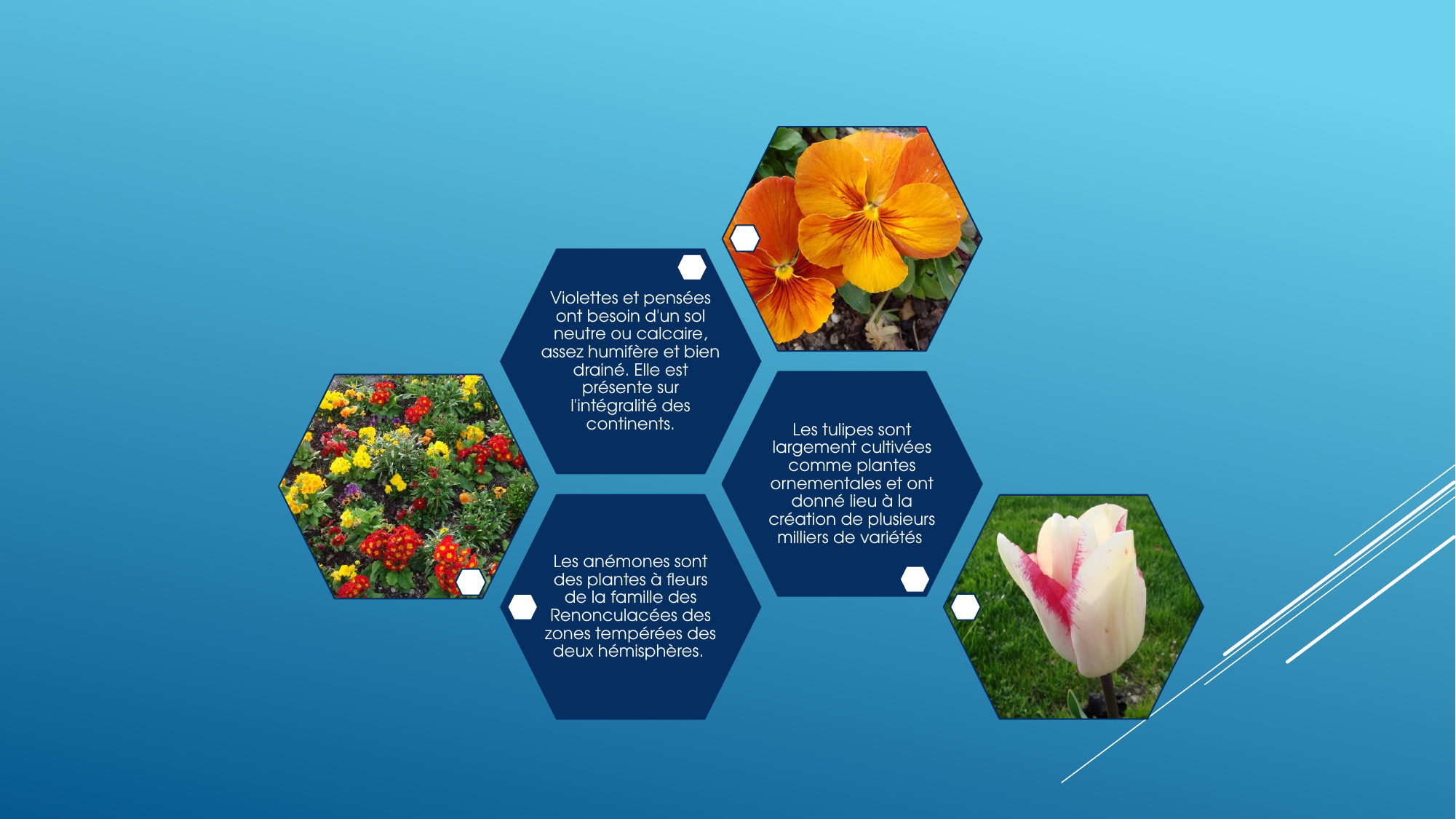

Les anémones sont des plantes à fleurs de la famille des Renonculacées des zones tempérées des deux hémisphères.
Les tulipes sont largement cultivées comme plantes ornementales et ont donné lieu à la création de plusieurs milliers de variétés
Violettes et pensées ont besoin d'un sol neutre ou calcaire, assez humifère et bien drainé. Elle est présente sur l'intégralité des continents.